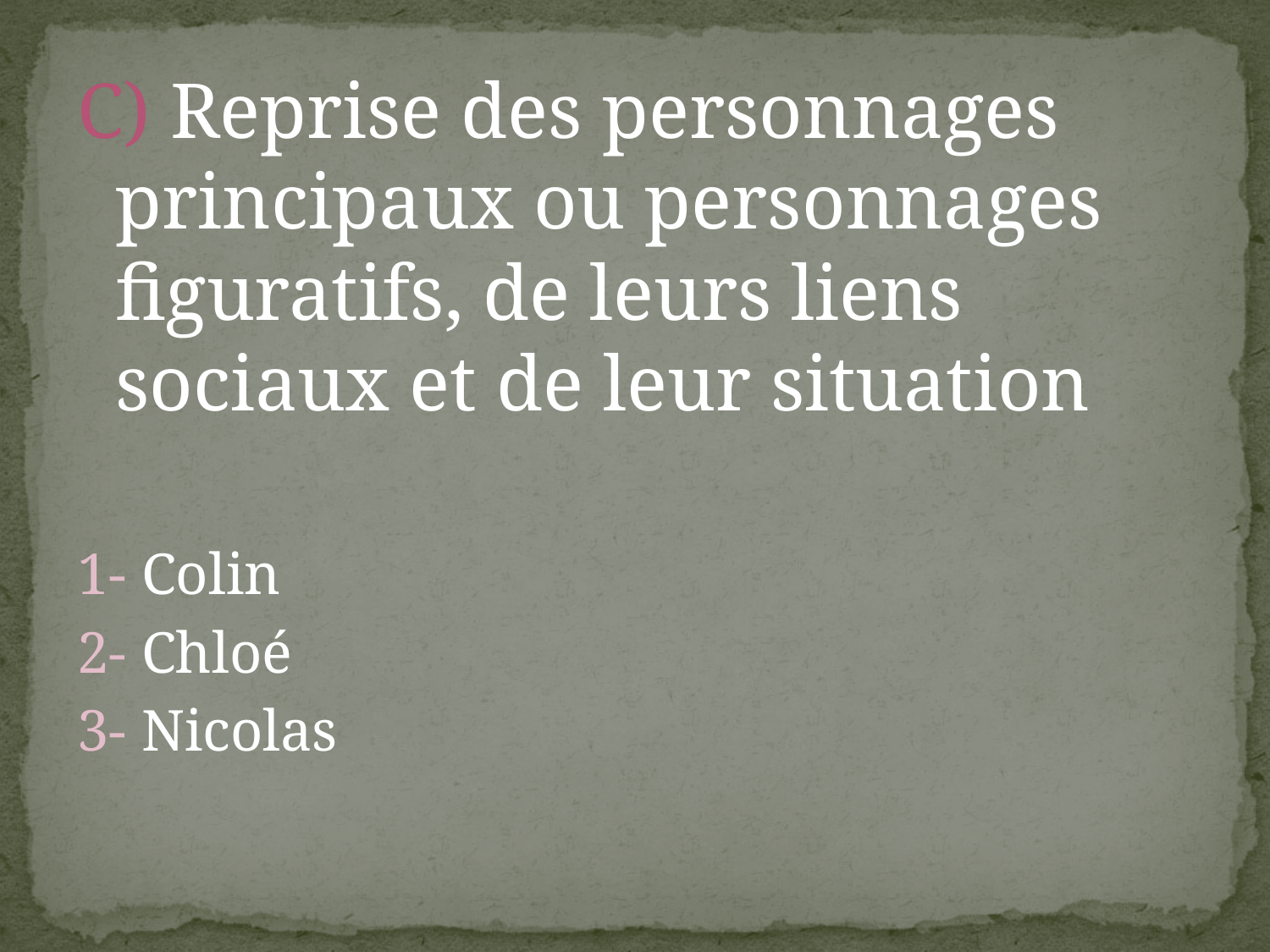

C) Reprise des personnages principaux ou personnages figuratifs, de leurs liens sociaux et de leur situation

1- Colin
2- Chloé
3- Nicolas